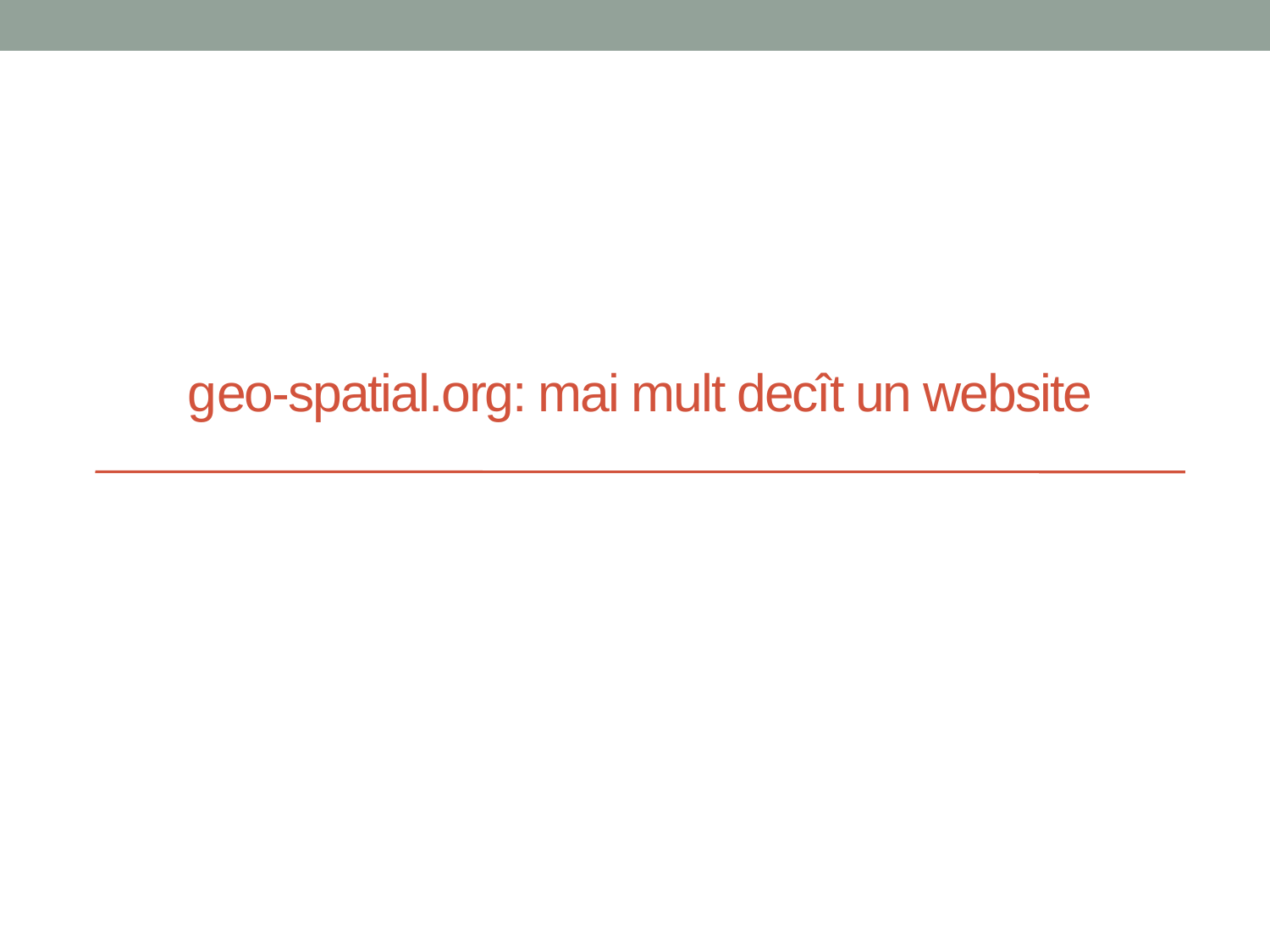

# geo-spatial.org: mai mult decît un website